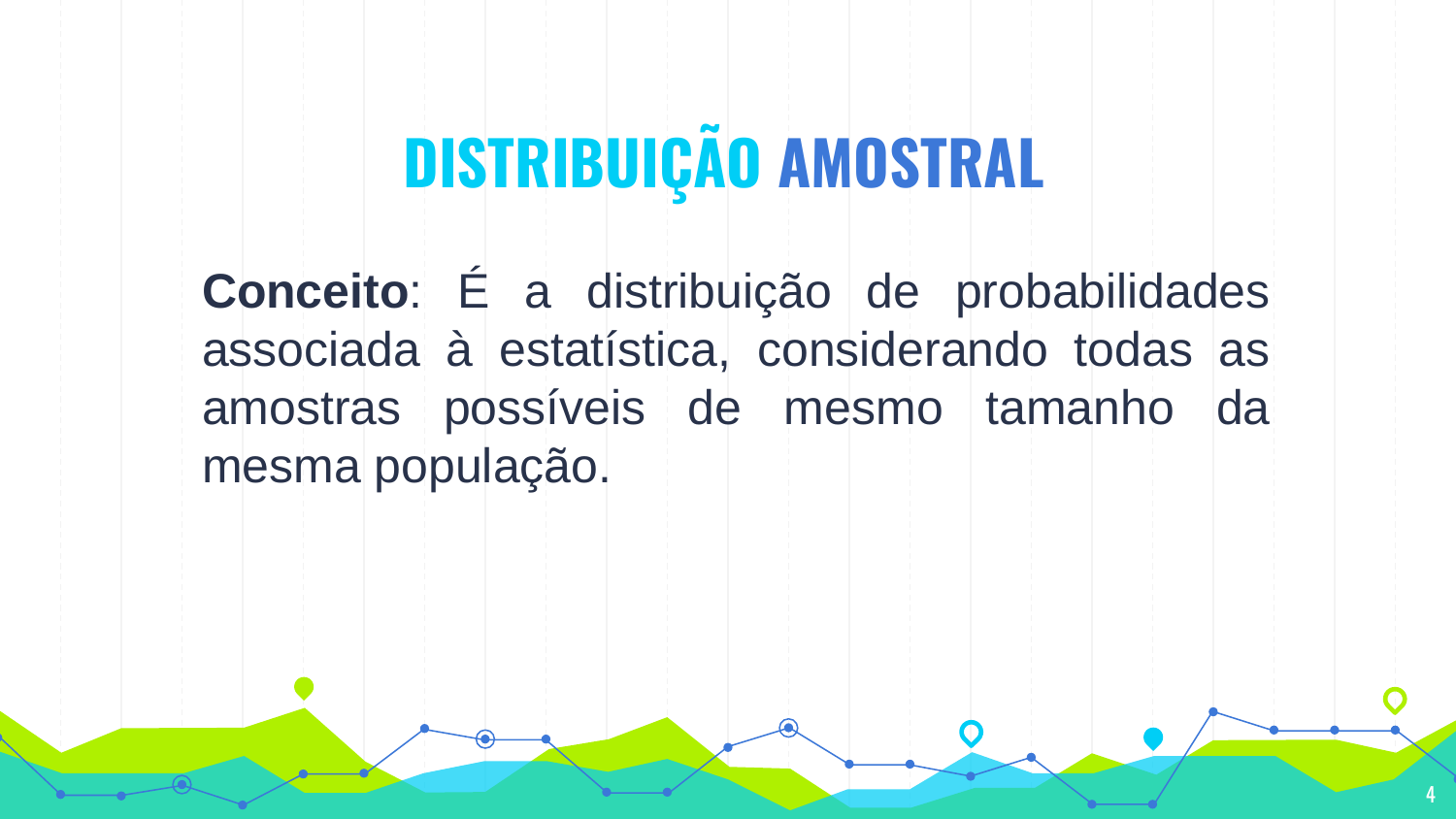

# DISTRIBUIÇÃO AMOSTRAL
Conceito: É a distribuição de probabilidades associada à estatística, considerando todas as amostras possíveis de mesmo tamanho da mesma população.
4